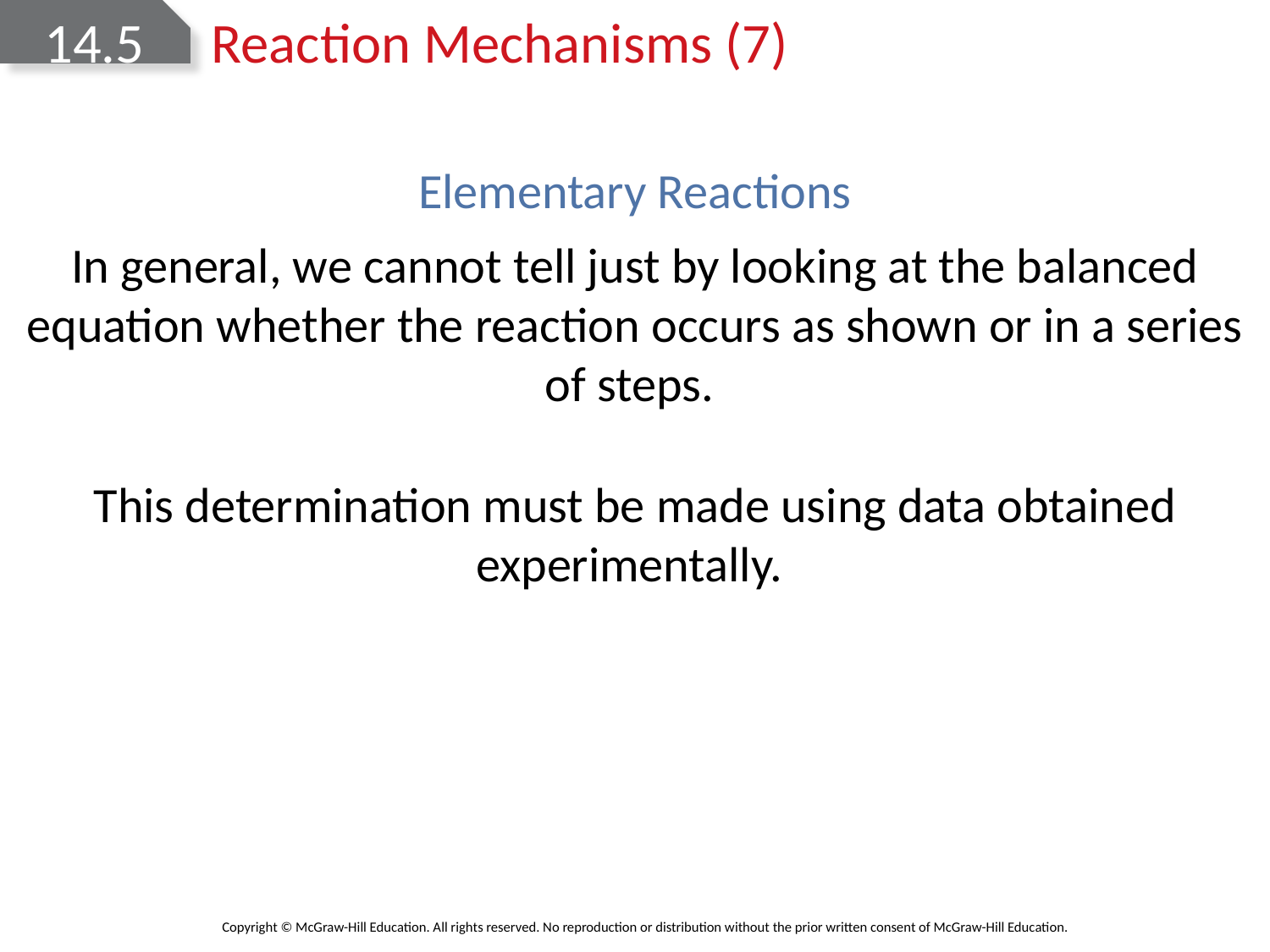

# 14.5 Reaction Mechanisms (7)
Elementary Reactions
In general, we cannot tell just by looking at the balanced equation whether the reaction occurs as shown or in a series of steps.
This determination must be made using data obtained experimentally.